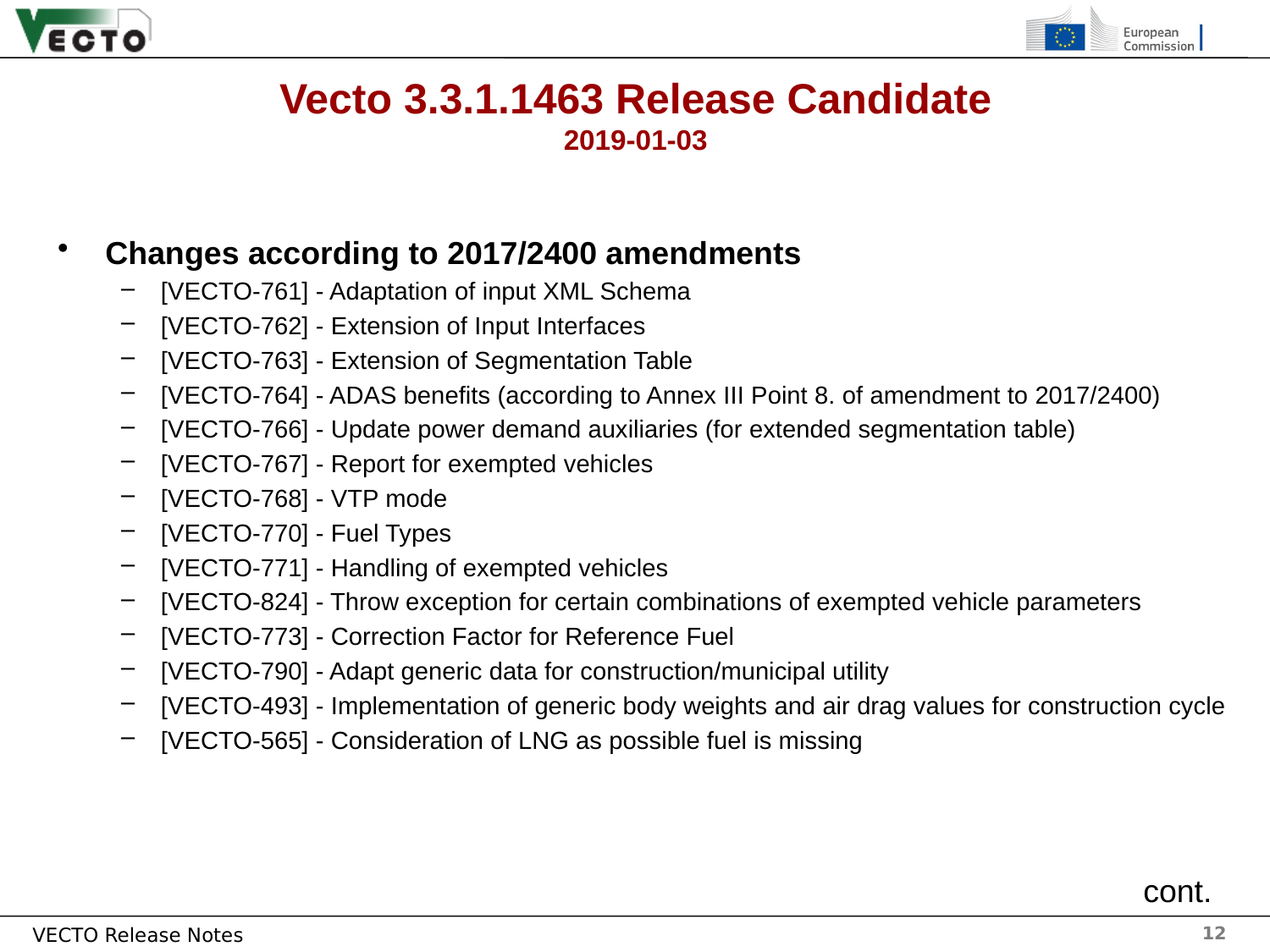

# Vecto 3.3.1.1463 Release Candidate 2019-01-03
Changes according to 2017/2400 amendments
[VECTO-761] - Adaptation of input XML Schema
[VECTO-762] - Extension of Input Interfaces
[VECTO-763] - Extension of Segmentation Table
[VECTO-764] - ADAS benefits (according to Annex III Point 8. of amendment to 2017/2400)
[VECTO-766] - Update power demand auxiliaries (for extended segmentation table)
[VECTO-767] - Report for exempted vehicles
[VECTO-768] - VTP mode
[VECTO-770] - Fuel Types
[VECTO-771] - Handling of exempted vehicles
[VECTO-824] - Throw exception for certain combinations of exempted vehicle parameters
[VECTO-773] - Correction Factor for Reference Fuel
[VECTO-790] - Adapt generic data for construction/municipal utility
[VECTO-493] - Implementation of generic body weights and air drag values for construction cycle
[VECTO-565] - Consideration of LNG as possible fuel is missing
cont.